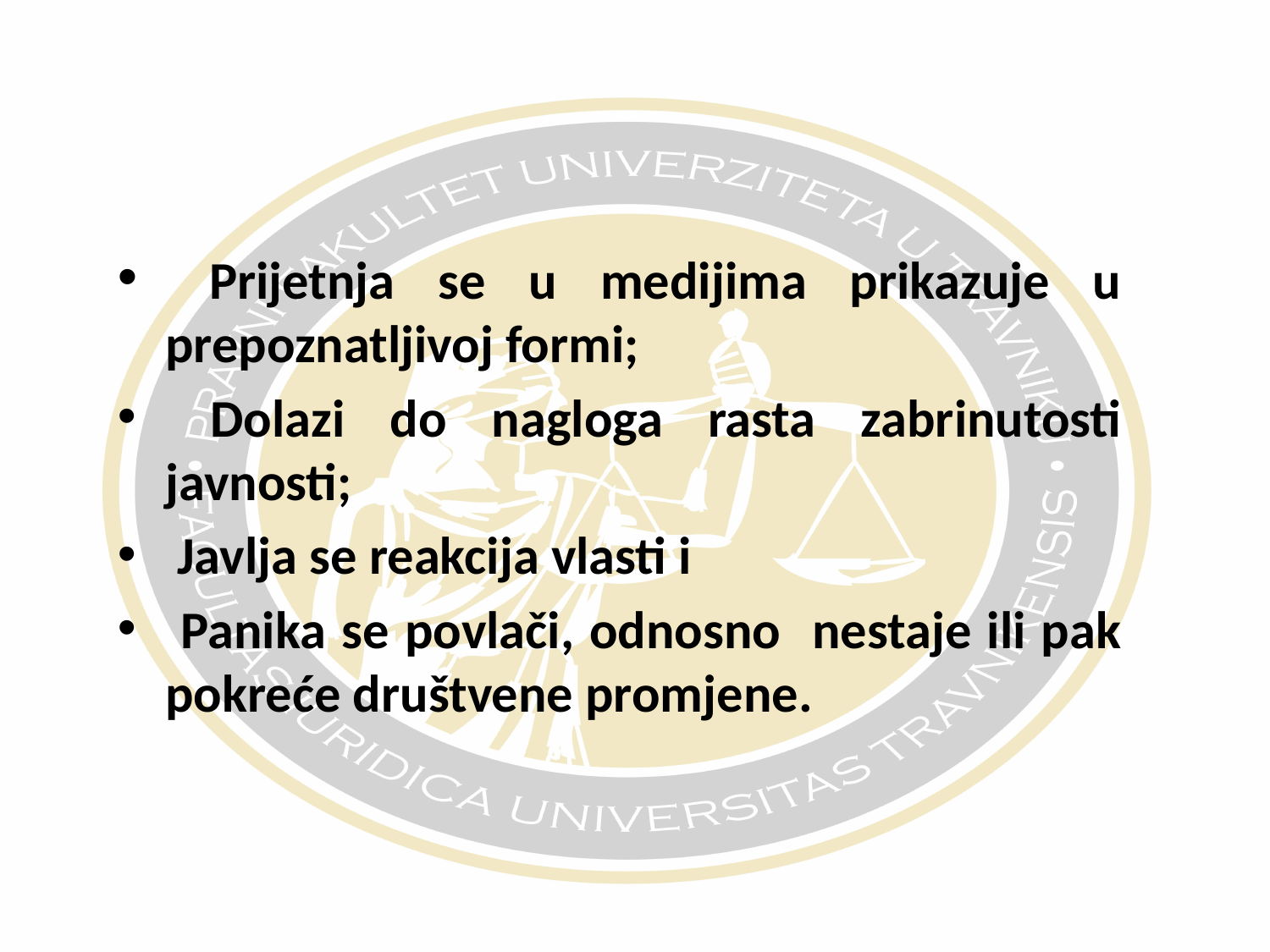

#
 Prijetnja se u medijima prikazuje u prepoznatljivoj formi;
 Dolazi do nagloga rasta zabrinutosti javnosti;
 Javlja se reakcija vlasti i
 Panika se povlači, odnosno  nestaje ili pak pokreće društvene promjene.